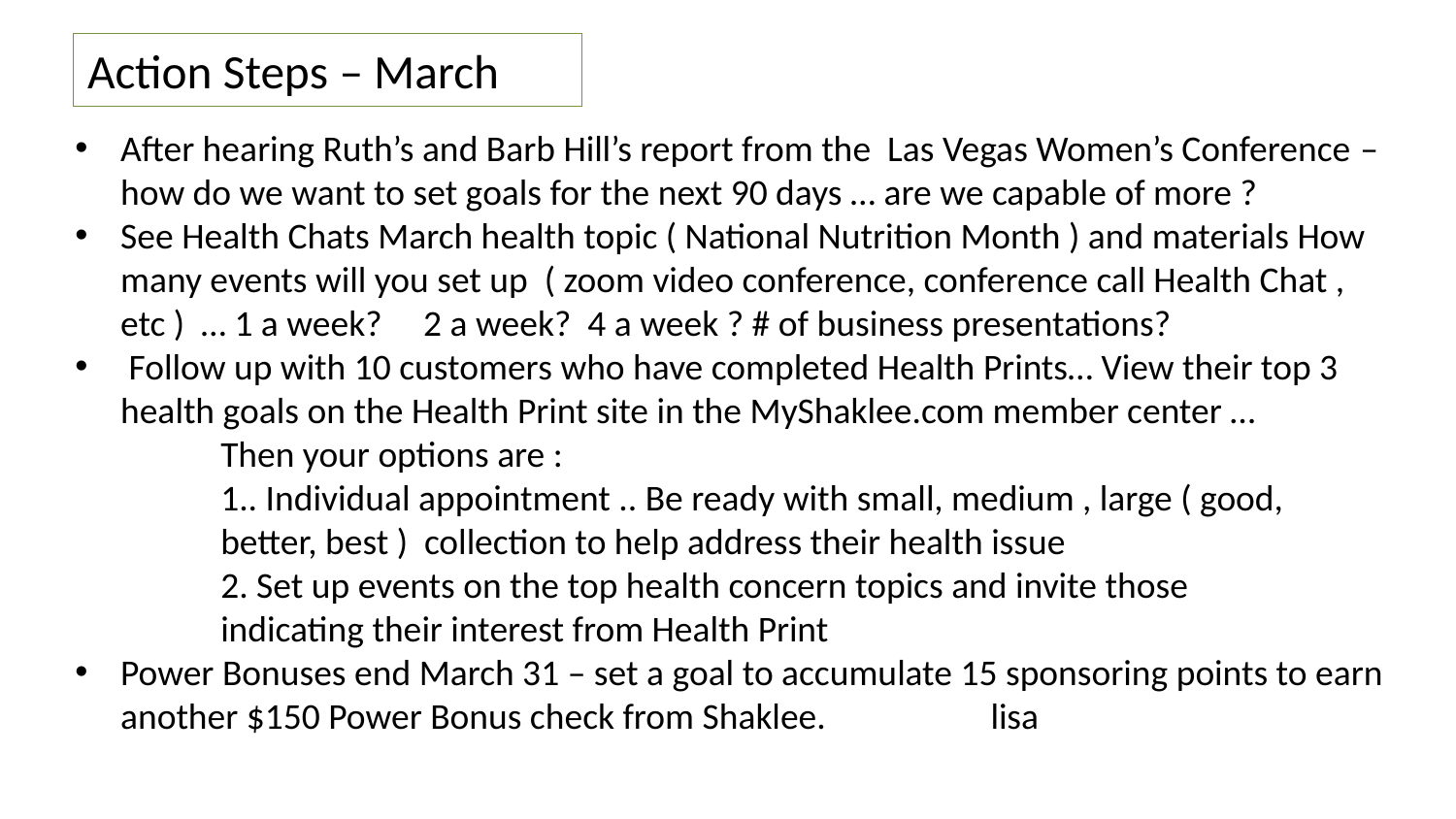

Action Steps – March
After hearing Ruth’s and Barb Hill’s report from the  Las Vegas Women’s Conference – how do we want to set goals for the next 90 days … are we capable of more ?
See Health Chats March health topic ( National Nutrition Month ) and materials How many events will you set up  ( zoom video conference, conference call Health Chat , etc )  … 1 a week?     2 a week?  4 a week ? # of business presentations?
 Follow up with 10 customers who have completed Health Prints… View their top 3 health goals on the Health Print site in the MyShaklee.com member center …
	Then your options are :
	1.. Individual appointment .. Be ready with small, medium , large ( good, 		better, best )  collection to help address their health issue
	2. Set up events on the top health concern topics and invite those 			indicating their interest from Health Print
Power Bonuses end March 31 – set a goal to accumulate 15 sponsoring points to earn another $150 Power Bonus check from Shaklee.                    lisa